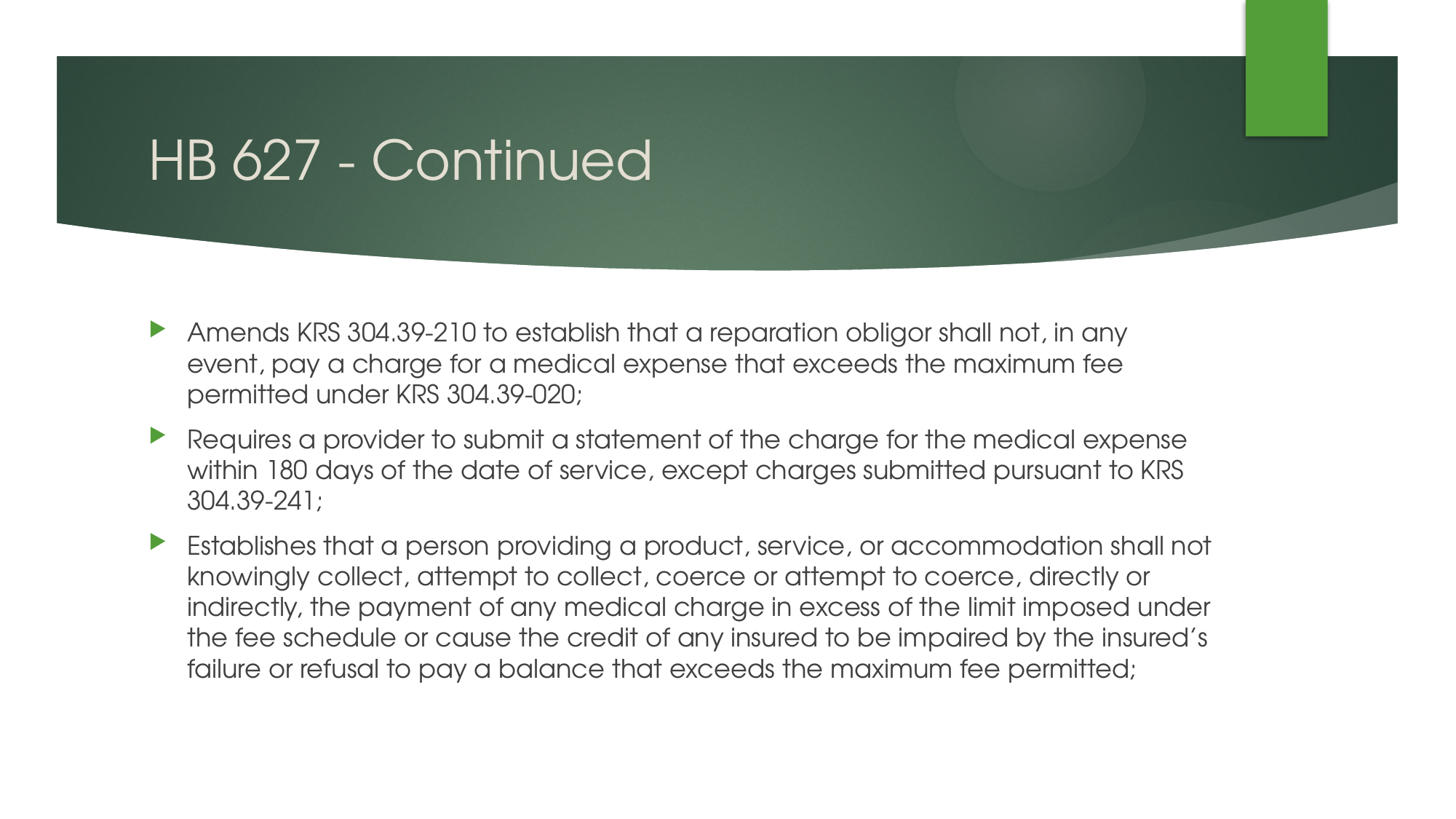

# HB 627 - Continued
Amends KRS 304.39-210 to establish that a reparation obligor shall not, in any event, pay a charge for a medical expense that exceeds the maximum fee permitted under KRS 304.39-020;
Requires a provider to submit a statement of the charge for the medical expense within 180 days of the date of service, except charges submitted pursuant to KRS 304.39-241;
Establishes that a person providing a product, service, or accommodation shall not knowingly collect, attempt to collect, coerce or attempt to coerce, directly or indirectly, the payment of any medical charge in excess of the limit imposed under the fee schedule or cause the credit of any insured to be impaired by the insured’s failure or refusal to pay a balance that exceeds the maximum fee permitted;